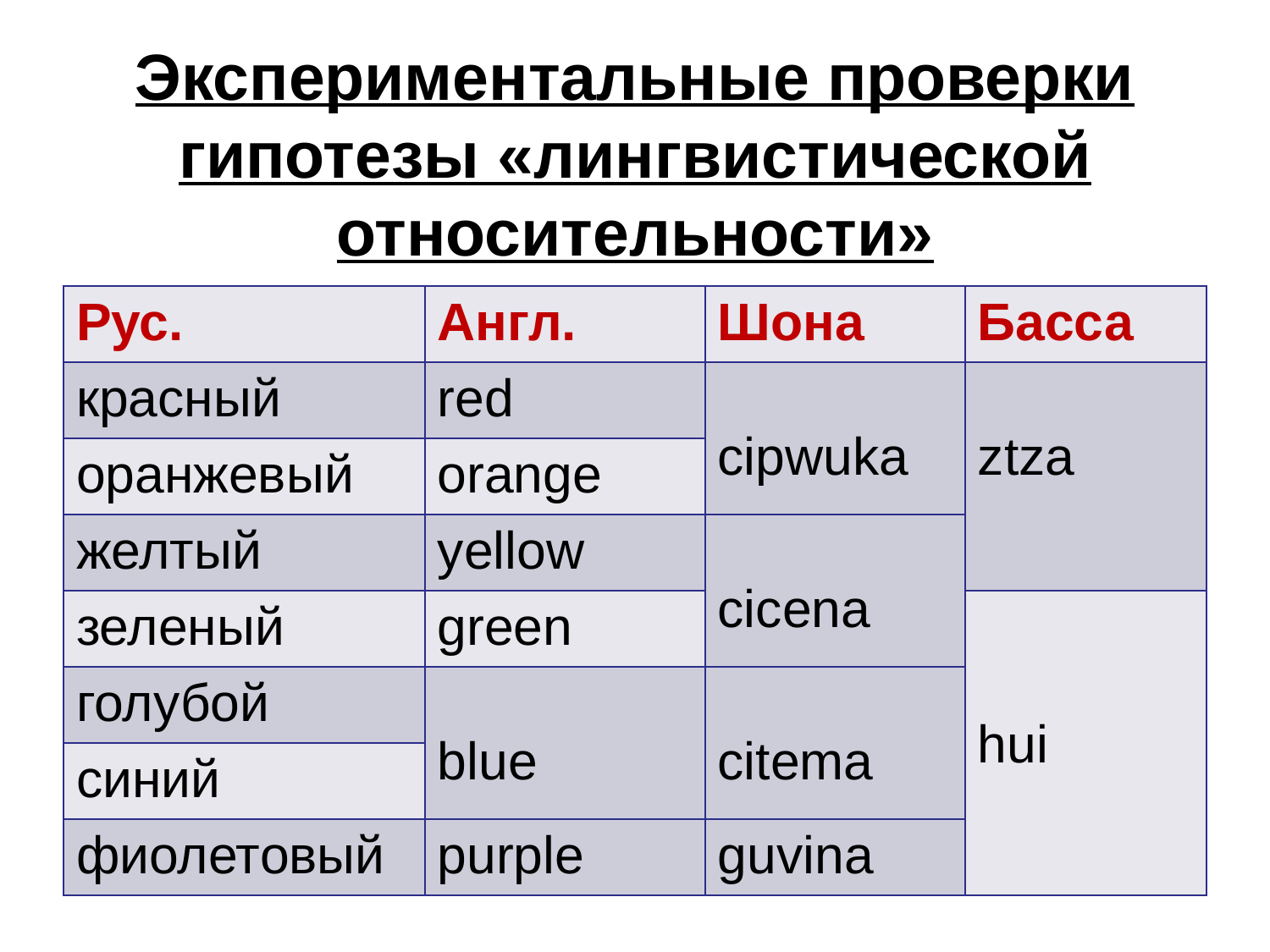

# Экспериментальные проверки гипотезы «лингвистической относительности»
| Рус. | Англ. | Шона | Басса |
| --- | --- | --- | --- |
| красный | red | cipwuka | ztza |
| оранжевый | orange |  |  |
| желтый | yellow | cicena |  |
| зеленый | green |  | hui |
| голубой | blue | citema |  |
| синий |  |  |  |
| фиолетовый | purple | guvina |  |